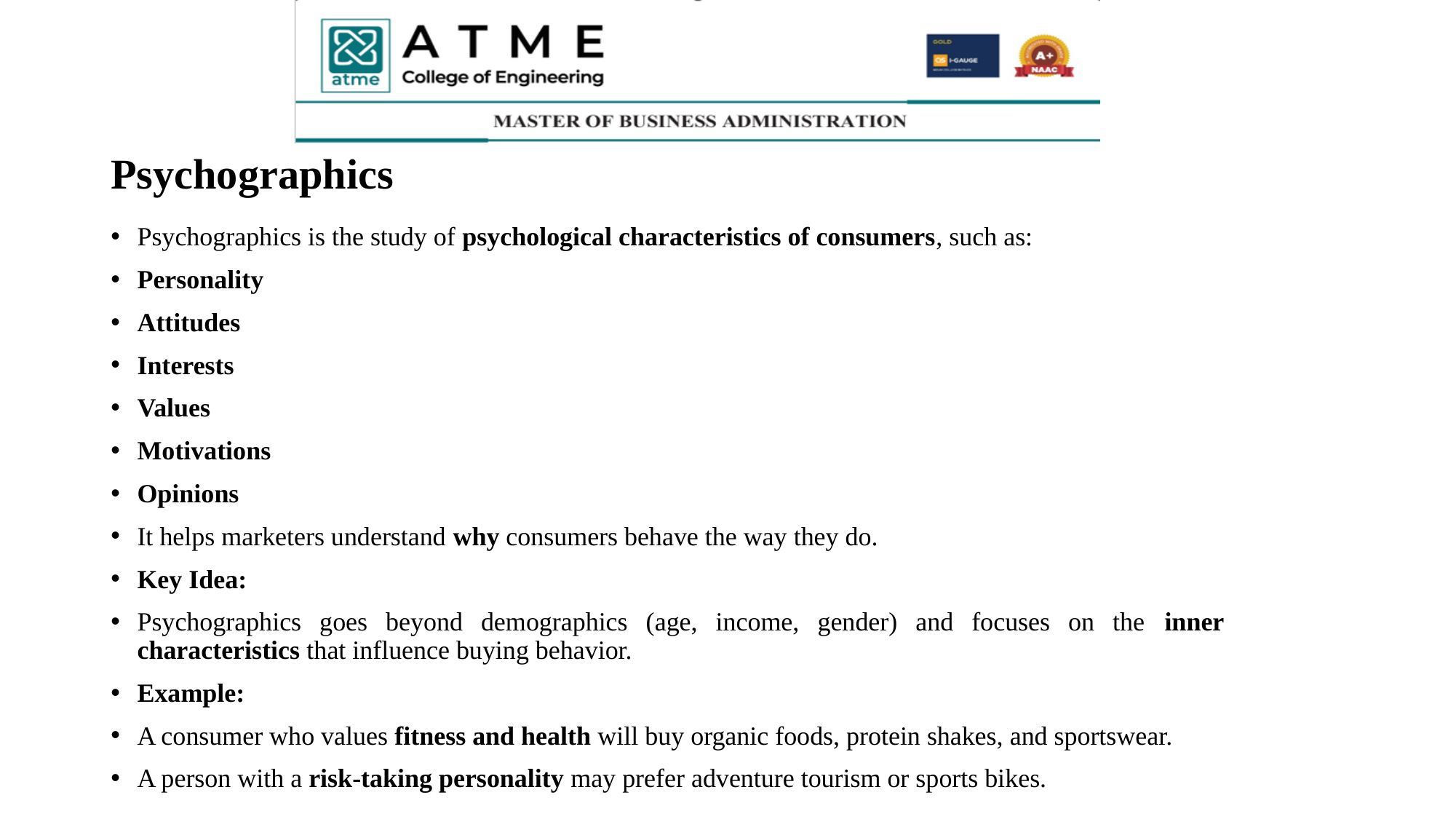

# Psychographics
Psychographics is the study of psychological characteristics of consumers, such as:
Personality
Attitudes
Interests
Values
Motivations
Opinions
It helps marketers understand why consumers behave the way they do.
Key Idea:
Psychographics goes beyond demographics (age, income, gender) and focuses on the inner characteristics that influence buying behavior.
Example:
A consumer who values fitness and health will buy organic foods, protein shakes, and sportswear.
A person with a risk-taking personality may prefer adventure tourism or sports bikes.